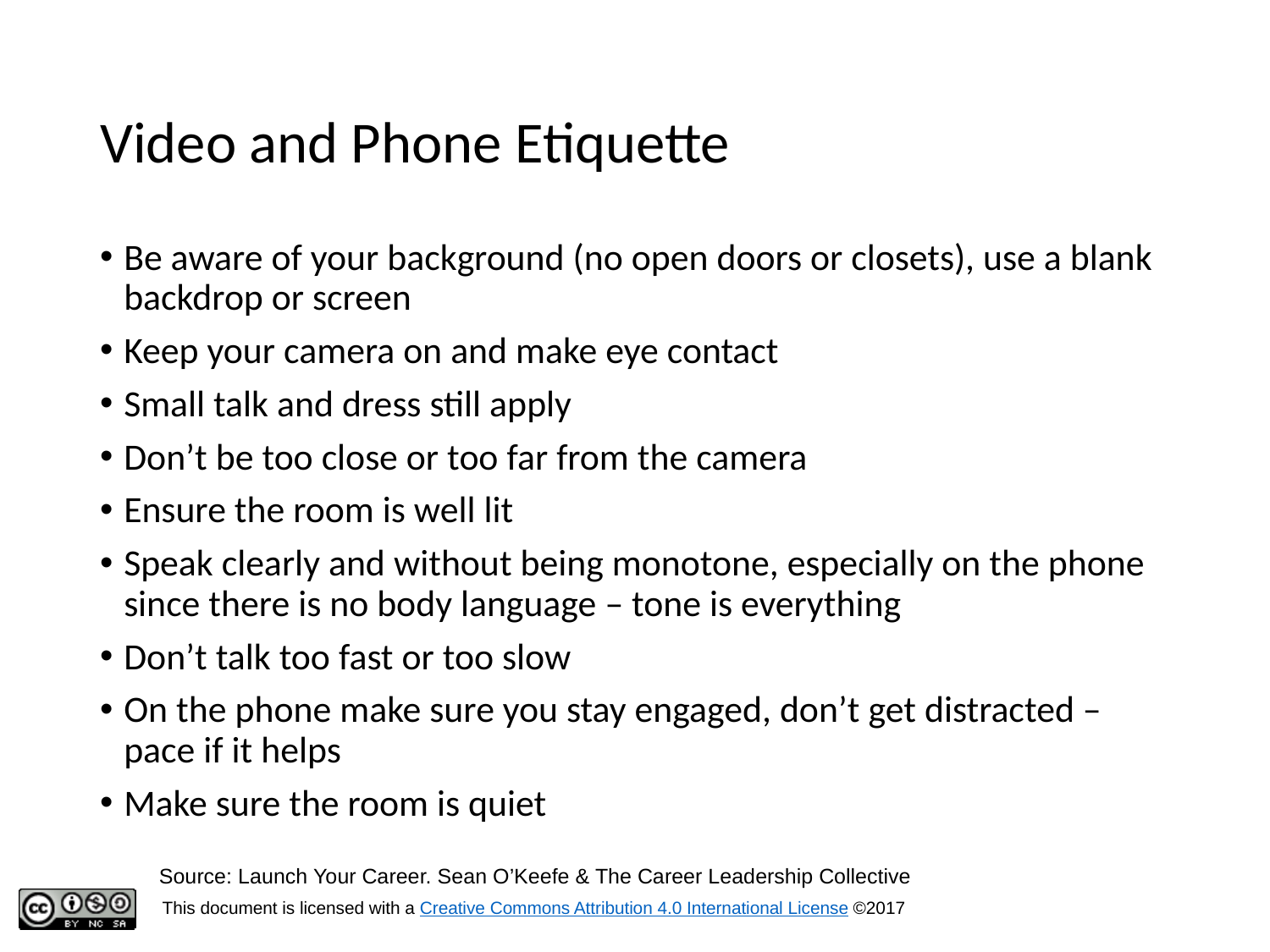

# Video and Phone Etiquette
Be aware of your background (no open doors or closets), use a blank backdrop or screen
Keep your camera on and make eye contact
Small talk and dress still apply
Don’t be too close or too far from the camera
Ensure the room is well lit
Speak clearly and without being monotone, especially on the phone since there is no body language – tone is everything
Don’t talk too fast or too slow
On the phone make sure you stay engaged, don’t get distracted – pace if it helps
Make sure the room is quiet

Source: Launch Your Career. Sean O’Keefe & The Career Leadership Collective